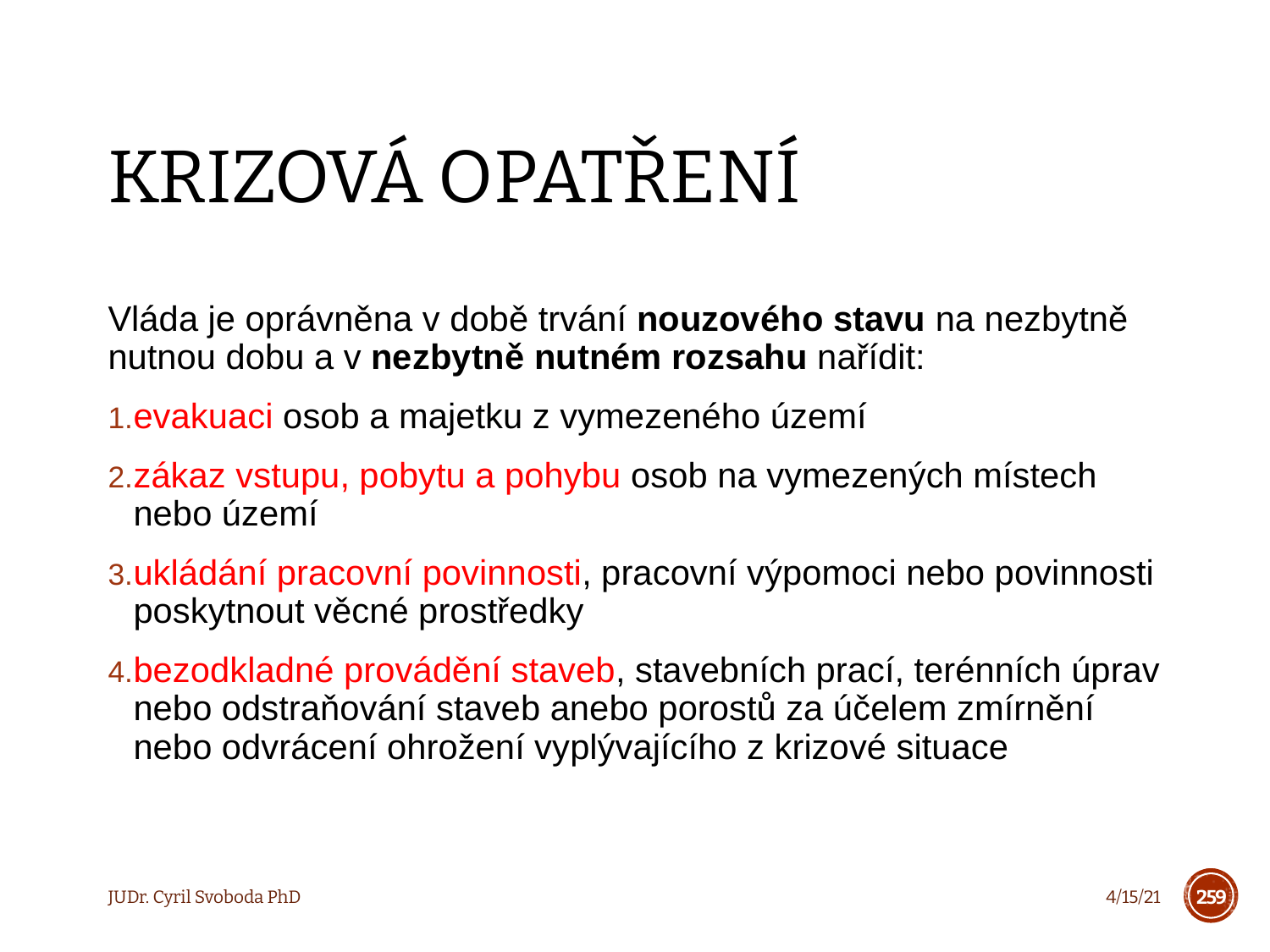

# Krizová opatření
Vláda je oprávněna v době trvání nouzového stavu na nezbytně nutnou dobu a v nezbytně nutném rozsahu nařídit:
evakuaci osob a majetku z vymezeného území
zákaz vstupu, pobytu a pohybu osob na vymezených místech nebo území
ukládání pracovní povinnosti, pracovní výpomoci nebo povinnosti poskytnout věcné prostředky
bezodkladné provádění staveb, stavebních prací, terénních úprav nebo odstraňování staveb anebo porostů za účelem zmírnění nebo odvrácení ohrožení vyplývajícího z krizové situace
JUDr. Cyril Svoboda PhD
4/15/21
259